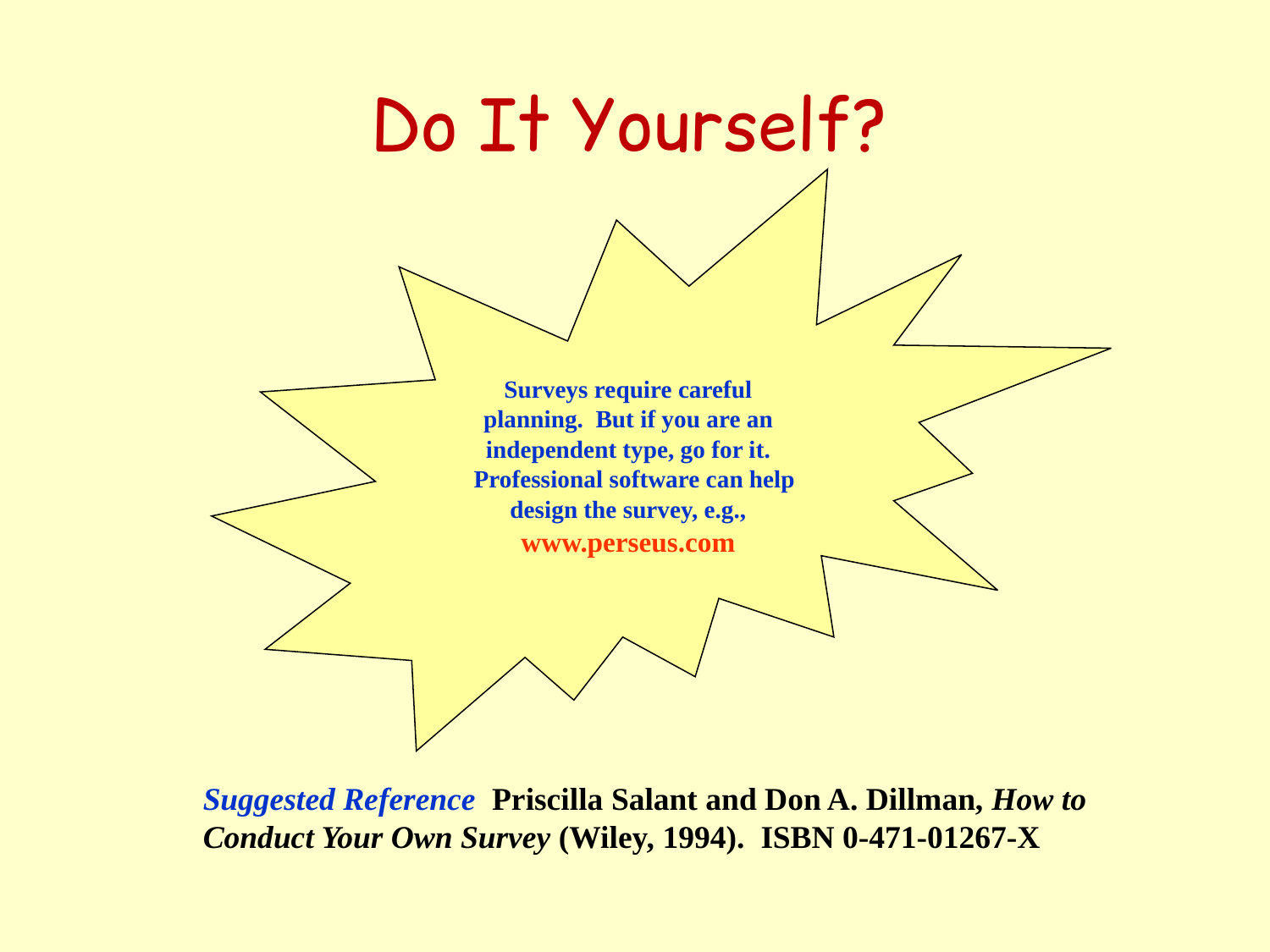

# Do It Yourself?
Surveys require careful
planning.  But if you are an
independent type, go for it.
  Professional software can help
 design the survey, e.g.,
www.perseus.com

Suggested Reference  Priscilla Salant and Don A. Dillman, How to Conduct Your Own Survey (Wiley, 1994).  ISBN 0-471-01267-X